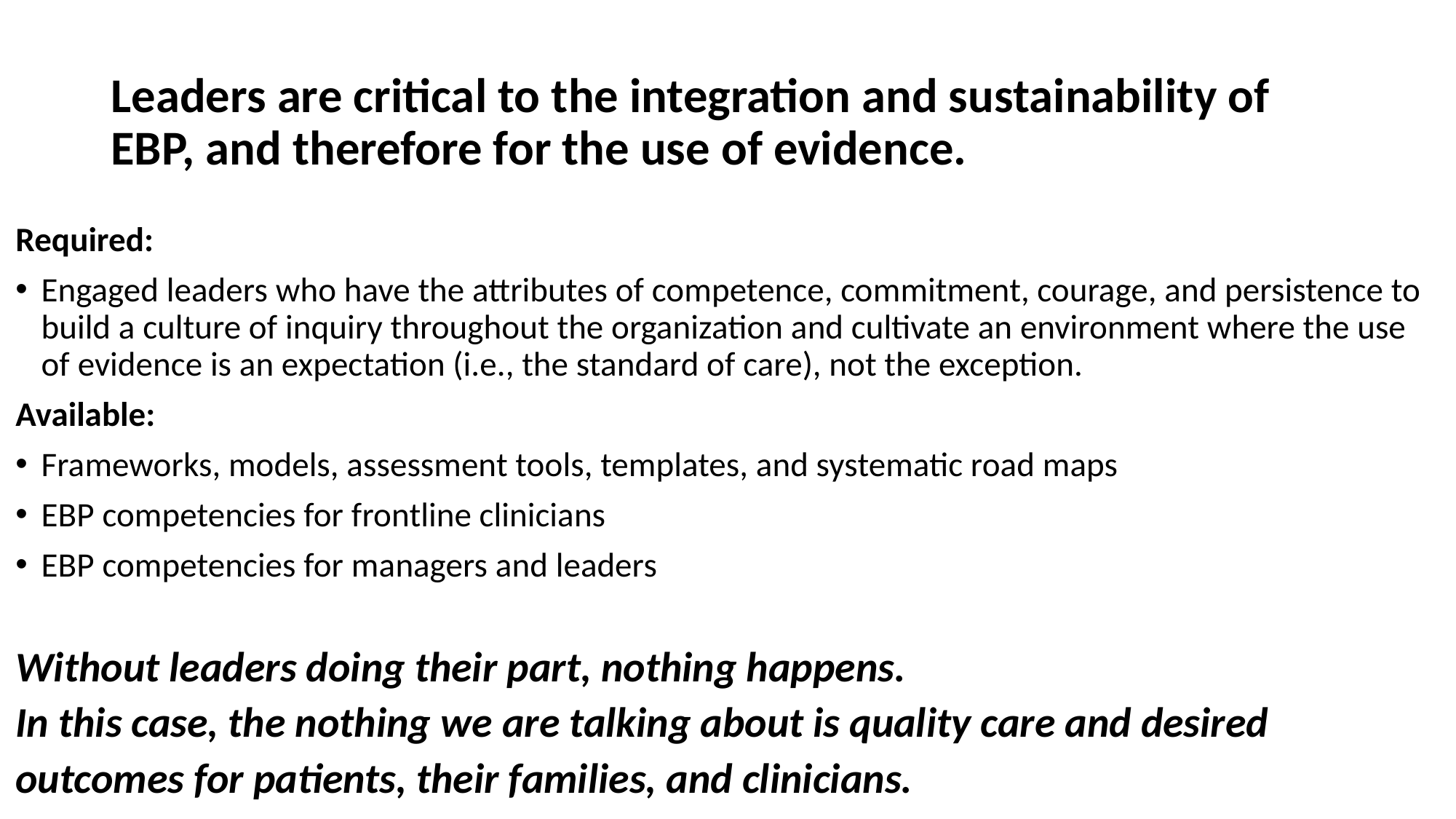

# Leaders are critical to the integration and sustainability of EBP, and therefore for the use of evidence.
Required:
Engaged leaders who have the attributes of competence, commitment, courage, and persistence to build a culture of inquiry throughout the organization and cultivate an environment where the use of evidence is an expectation (i.e., the standard of care), not the exception.
Available:
Frameworks, models, assessment tools, templates, and systematic road maps
EBP competencies for frontline clinicians
EBP competencies for managers and leaders

Without leaders doing their part, nothing happens.
In this case, the nothing we are talking about is quality care and desired outcomes for patients, their families, and clinicians.